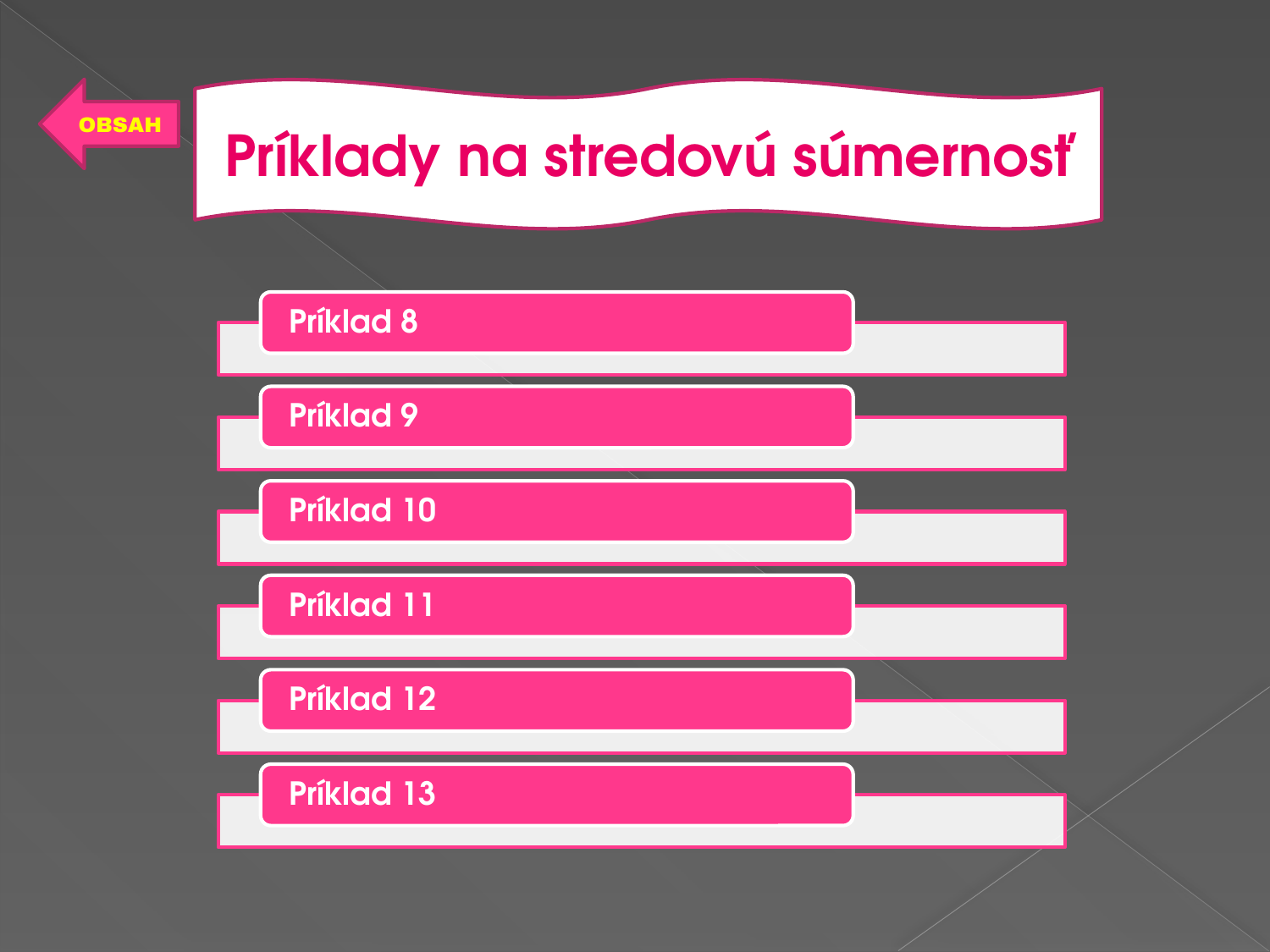

OBSAH
Príklady na stredovú súmernosť
Príklad 8
Príklad 9
Príklad 10
Príklad 11
Príklad 12
Príklad 13